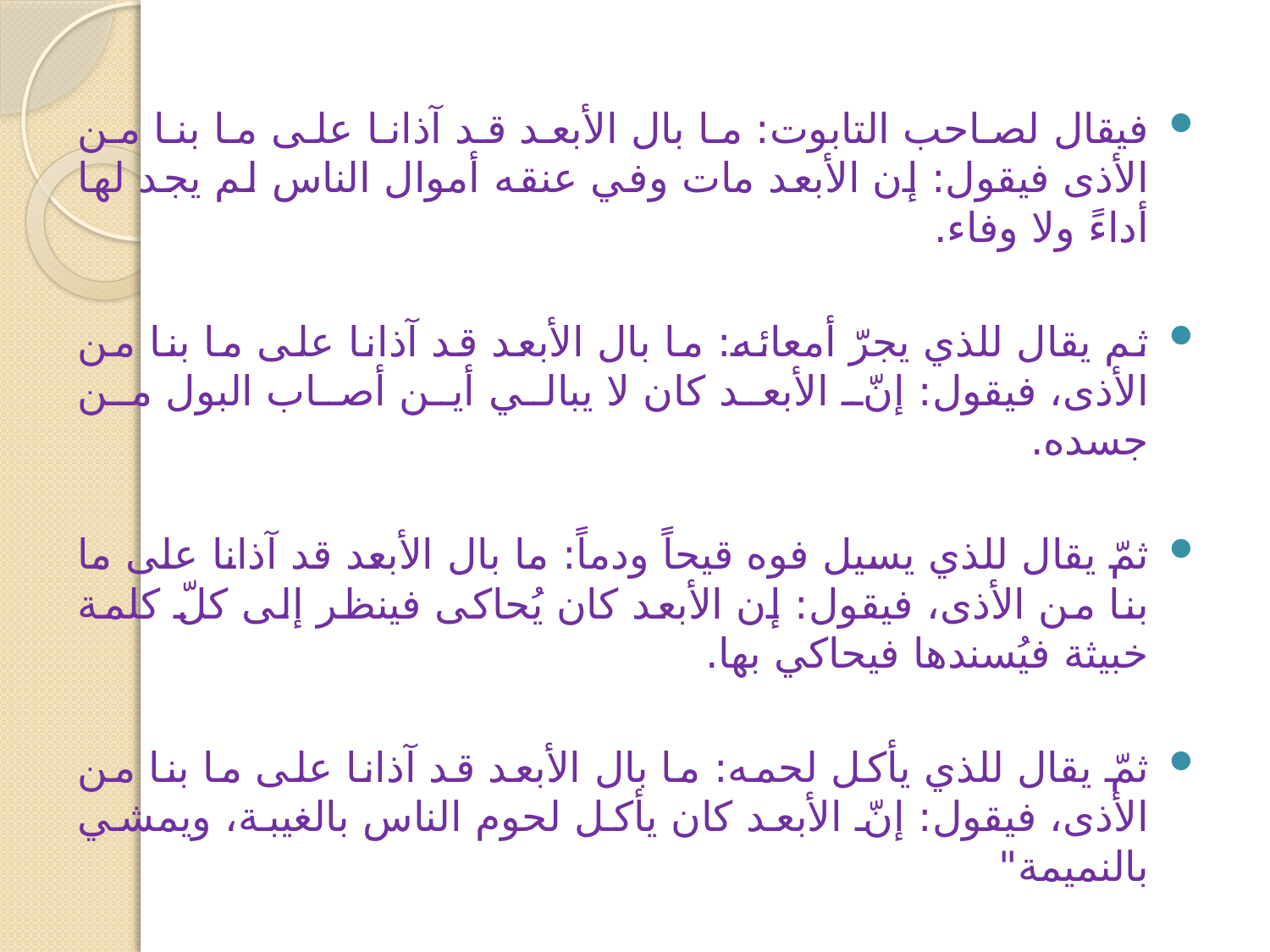

فيقال لصاحب التابوت: ما بال الأبعد قد آذانا على ما بنا من الأذى فيقول: إن الأبعد مات وفي عنقه أموال الناس لم يجد لها أداءً ولا وفاء.

ثم يقال للذي يجرّ أمعائه: ما بال الأبعد قد آذانا على ما بنا من الأذى، فيقول: إنّ الأبعد كان لا يبالي أين أصاب البول من جسده.

ثمّ يقال للذي يسيل فوه قيحاً ودماً: ما بال الأبعد قد آذانا على ما بنا من الأذى، فيقول: إن الأبعد كان يُحاكى فينظر إلى كلّ كلمة خبيثة فيُسندها فيحاكي بها.

ثمّ يقال للذي يأكل لحمه: ما بال الأبعد قد آذانا على ما بنا من الأذى، فيقول: إنّ الأبعد كان يأكل لحوم الناس بالغيبة، ويمشي بالنميمة"